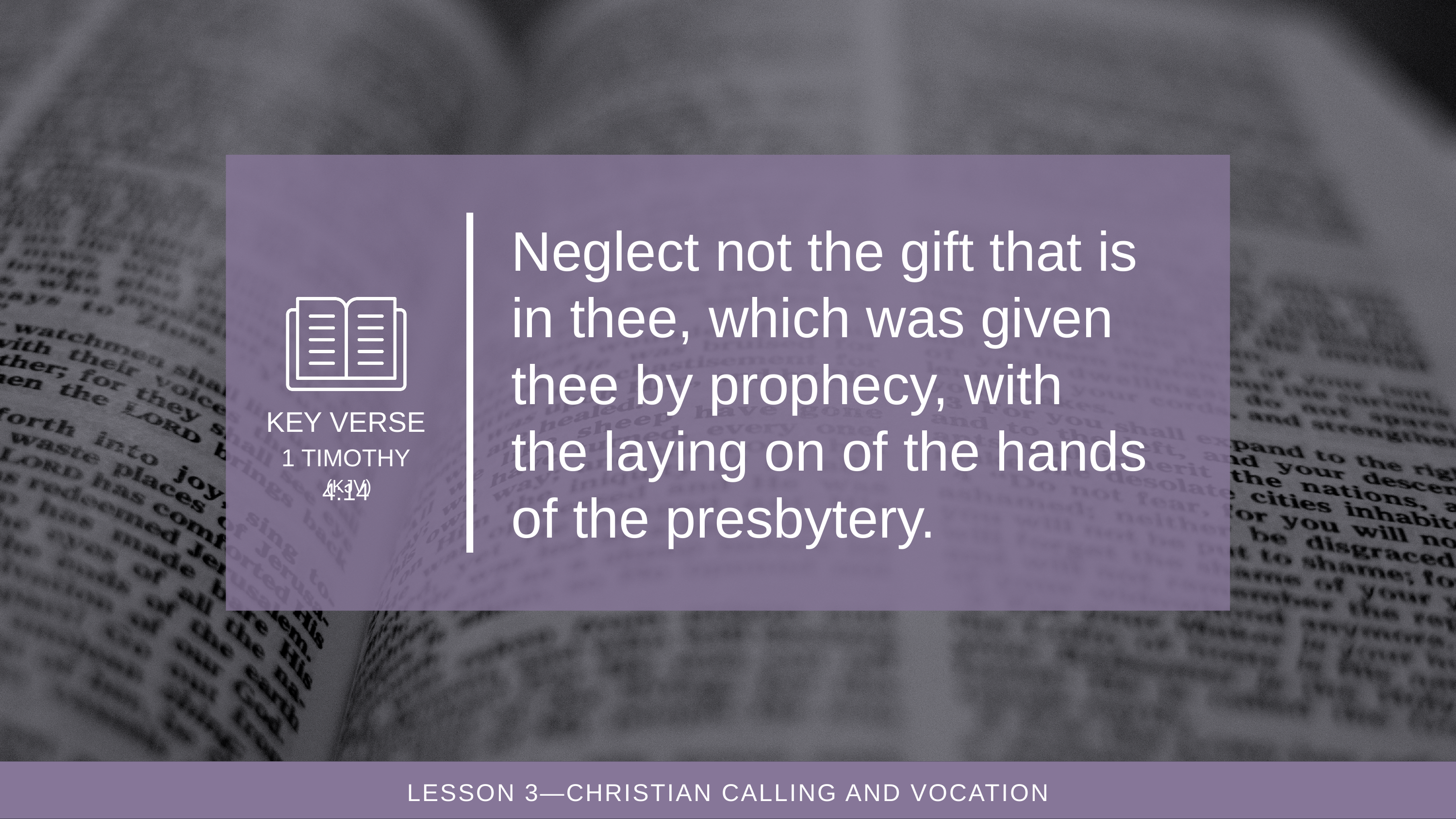

Neglect not the gift that is in thee, which was given thee by prophecy, with the laying on of the hands of the presbytery.
(KJV)